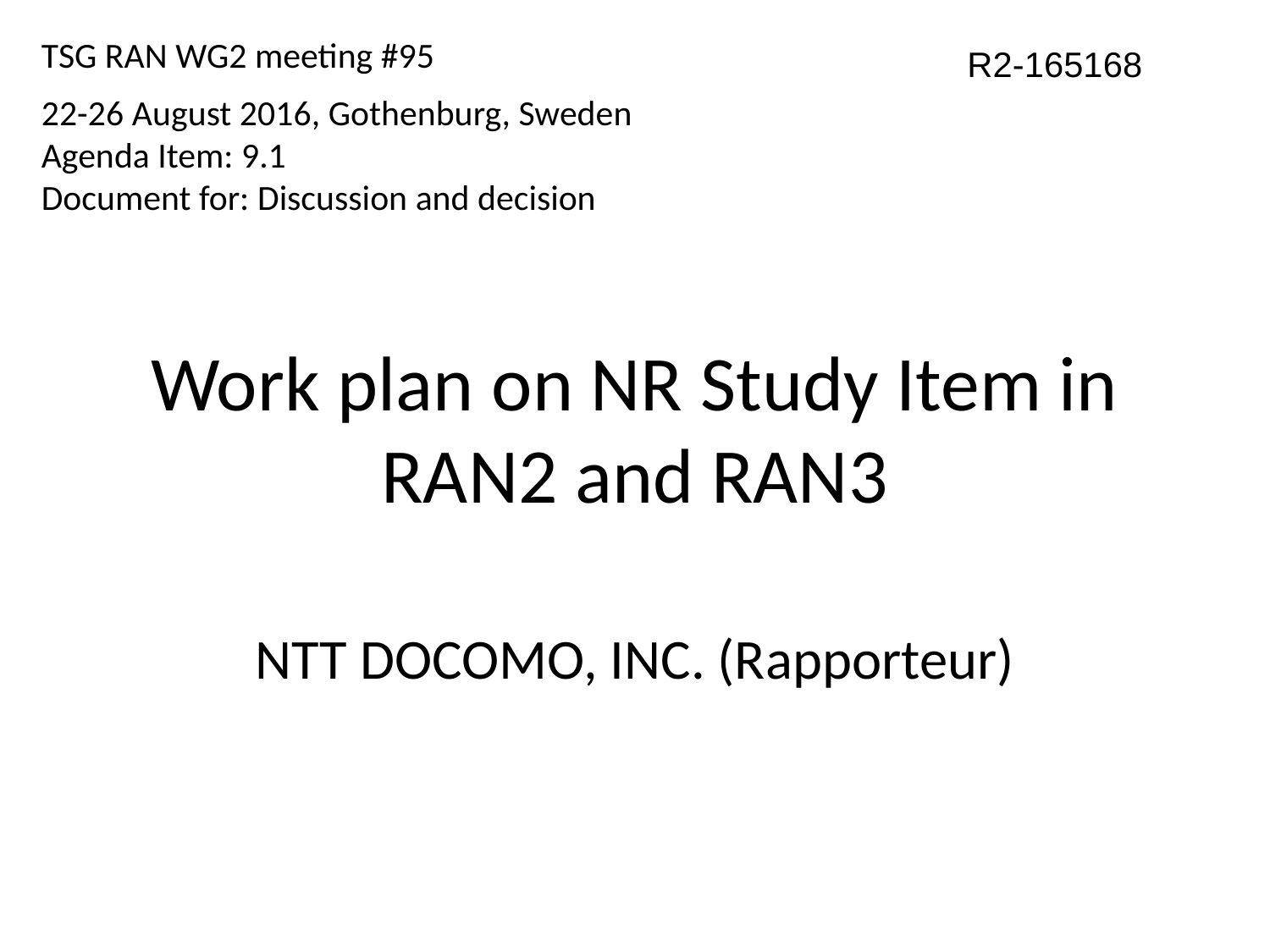

TSG RAN WG2 meeting #95
22-26 August 2016, Gothenburg, Sweden
Agenda Item: 9.1
Document for: Discussion and decision
R2-165168
# Work plan on NR Study Item in RAN2 and RAN3
NTT DOCOMO, INC. (Rapporteur)